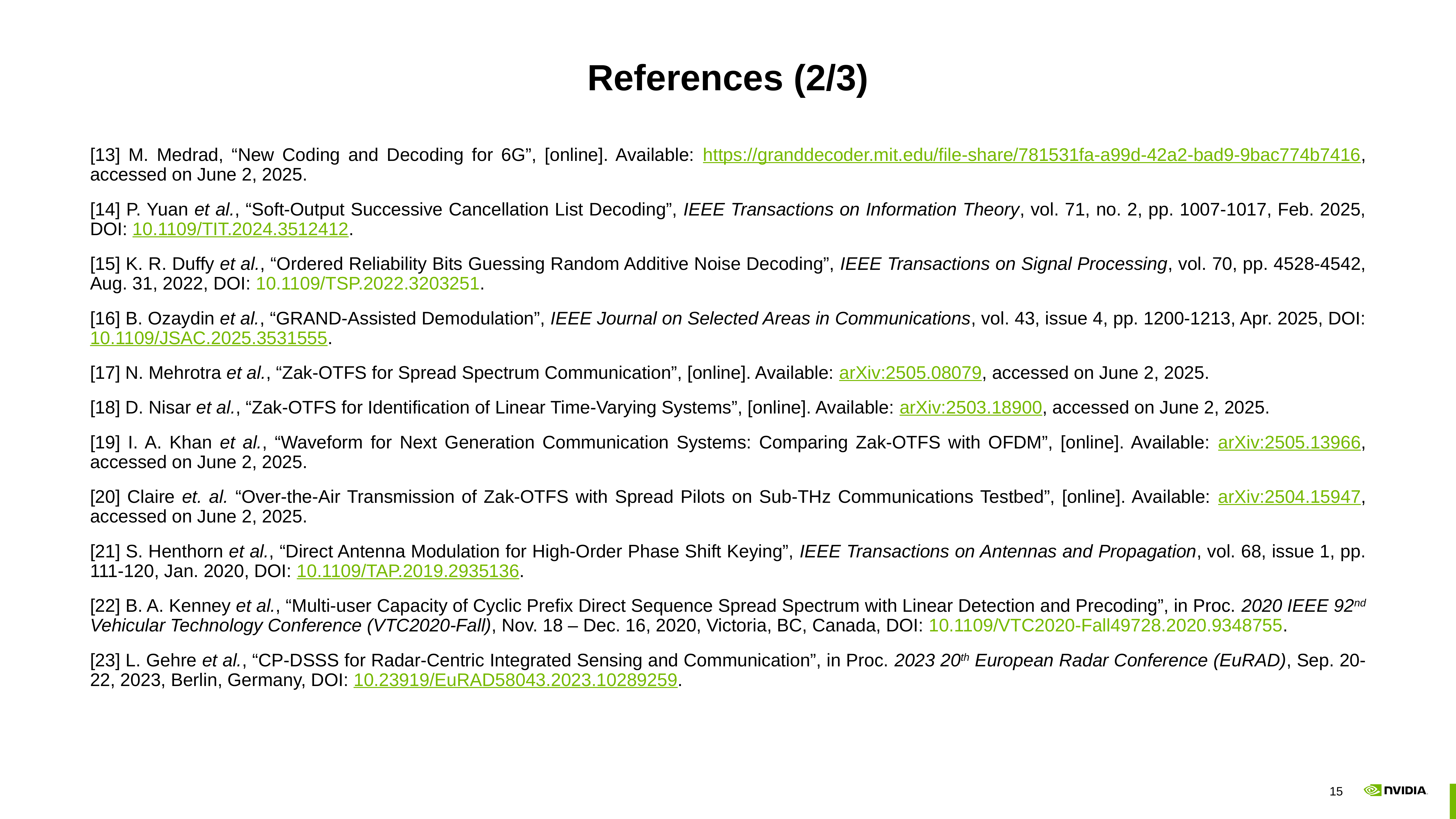

# References (2/3)
[13] M. Medrad, “New Coding and Decoding for 6G”, [online]. Available: https://granddecoder.mit.edu/file-share/781531fa-a99d-42a2-bad9-9bac774b7416, accessed on June 2, 2025.
[14] P. Yuan et al., “Soft-Output Successive Cancellation List Decoding”, IEEE Transactions on Information Theory, vol. 71, no. 2, pp. 1007-1017, Feb. 2025, DOI: 10.1109/TIT.2024.3512412.
[15] K. R. Duffy et al., “Ordered Reliability Bits Guessing Random Additive Noise Decoding”, IEEE Transactions on Signal Processing, vol. 70, pp. 4528-4542, Aug. 31, 2022, DOI: 10.1109/TSP.2022.3203251.
[16] B. Ozaydin et al., “GRAND-Assisted Demodulation”, IEEE Journal on Selected Areas in Communications, vol. 43, issue 4, pp. 1200-1213, Apr. 2025, DOI: 10.1109/JSAC.2025.3531555.
[17] N. Mehrotra et al., “Zak-OTFS for Spread Spectrum Communication”, [online]. Available: arXiv:2505.08079, accessed on June 2, 2025.
[18] D. Nisar et al., “Zak-OTFS for Identification of Linear Time-Varying Systems”, [online]. Available: arXiv:2503.18900, accessed on June 2, 2025.
[19] I. A. Khan et al., “Waveform for Next Generation Communication Systems: Comparing Zak-OTFS with OFDM”, [online]. Available: arXiv:2505.13966, accessed on June 2, 2025.
[20] Claire et. al. “Over-the-Air Transmission of Zak-OTFS with Spread Pilots on Sub-THz Communications Testbed”, [online]. Available: arXiv:2504.15947, accessed on June 2, 2025.
[21] S. Henthorn et al., “Direct Antenna Modulation for High-Order Phase Shift Keying”, IEEE Transactions on Antennas and Propagation, vol. 68, issue 1, pp. 111-120, Jan. 2020, DOI: 10.1109/TAP.2019.2935136.
[22] B. A. Kenney et al., “Multi-user Capacity of Cyclic Prefix Direct Sequence Spread Spectrum with Linear Detection and Precoding”, in Proc. 2020 IEEE 92nd Vehicular Technology Conference (VTC2020-Fall), Nov. 18 – Dec. 16, 2020, Victoria, BC, Canada, DOI: 10.1109/VTC2020-Fall49728.2020.9348755.
[23] L. Gehre et al., “CP-DSSS for Radar-Centric Integrated Sensing and Communication”, in Proc. 2023 20th European Radar Conference (EuRAD), Sep. 20-22, 2023, Berlin, Germany, DOI: 10.23919/EuRAD58043.2023.10289259.